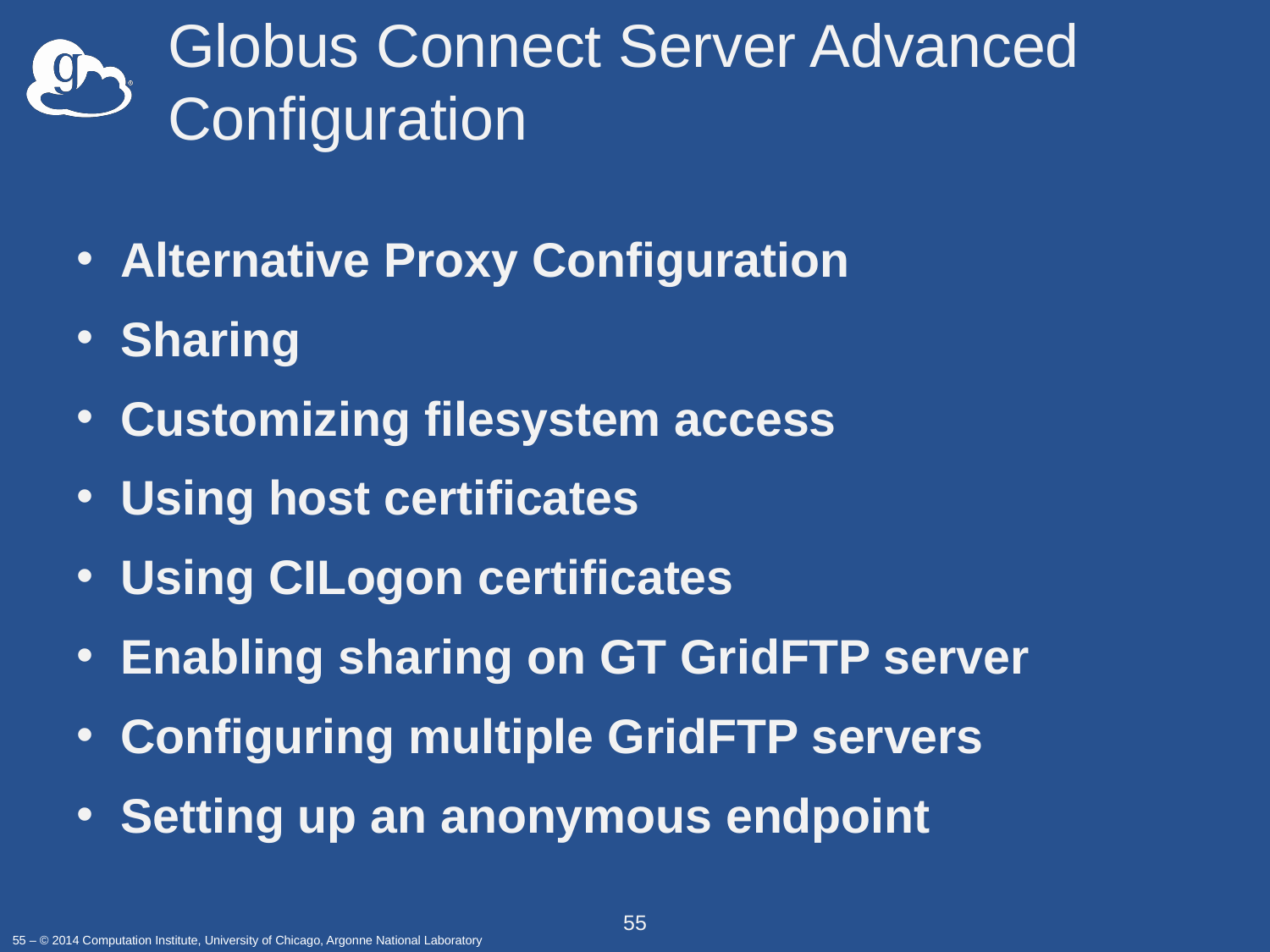

# Globus Connect Server Advanced Configuration
Alternative Proxy Configuration
Sharing
Customizing filesystem access
Using host certificates
Using CILogon certificates
Enabling sharing on GT GridFTP server
Configuring multiple GridFTP servers
Setting up an anonymous endpoint

55
55 – © 2014 Computation Institute, University of Chicago, Argonne National Laboratory